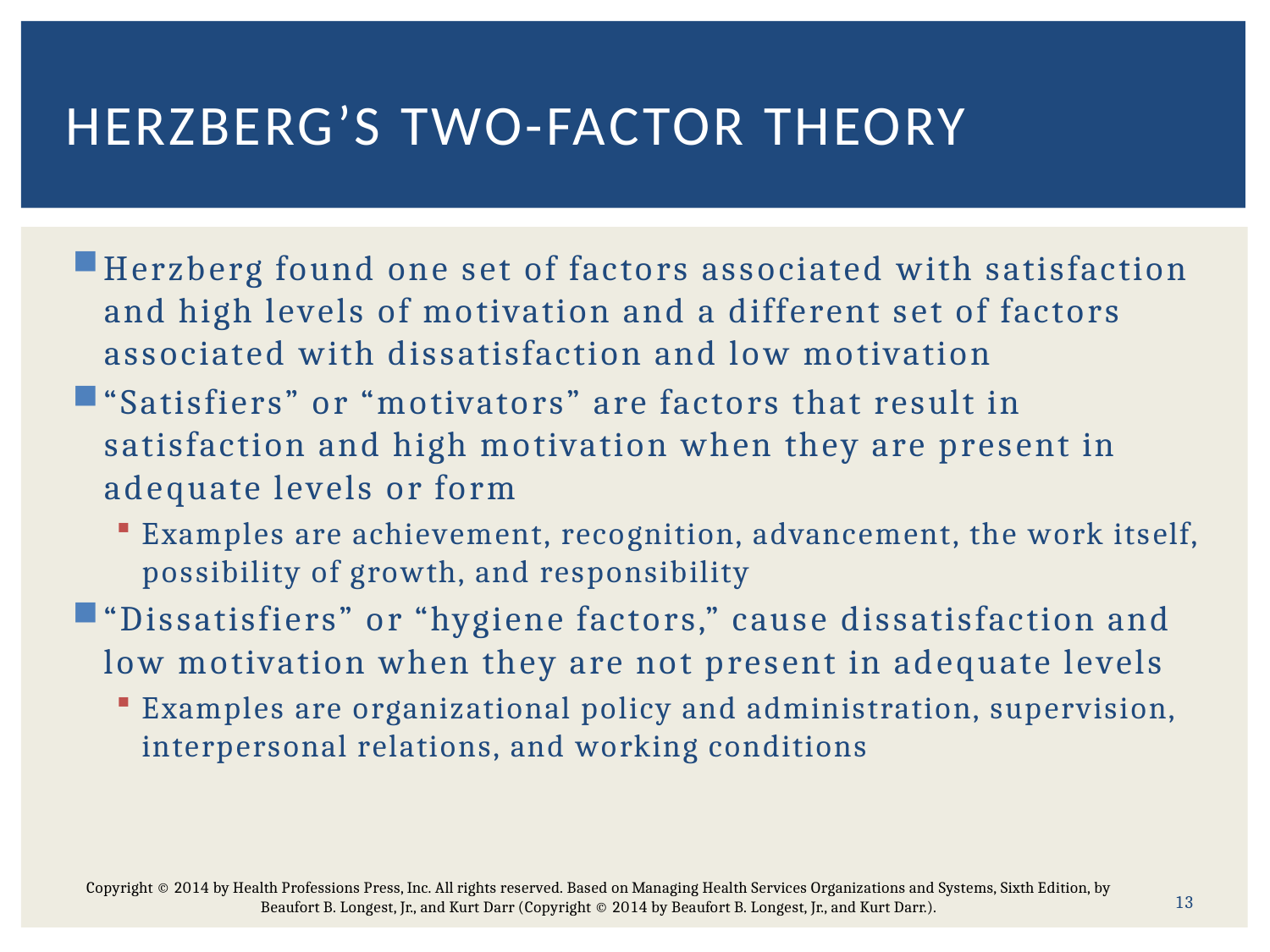

# Herzberg’s two-Factor Theory
Herzberg found one set of factors associated with satisfaction and high levels of motivation and a different set of factors associated with dissatisfaction and low motivation
“Satisfiers” or “motivators” are factors that result in satisfaction and high motivation when they are present in adequate levels or form
Examples are achievement, recognition, advancement, the work itself, possibility of growth, and responsibility
“Dissatisfiers” or “hygiene factors,” cause dissatisfaction and low motivation when they are not present in adequate levels
Examples are organizational policy and administration, supervision, interpersonal relations, and working conditions
13